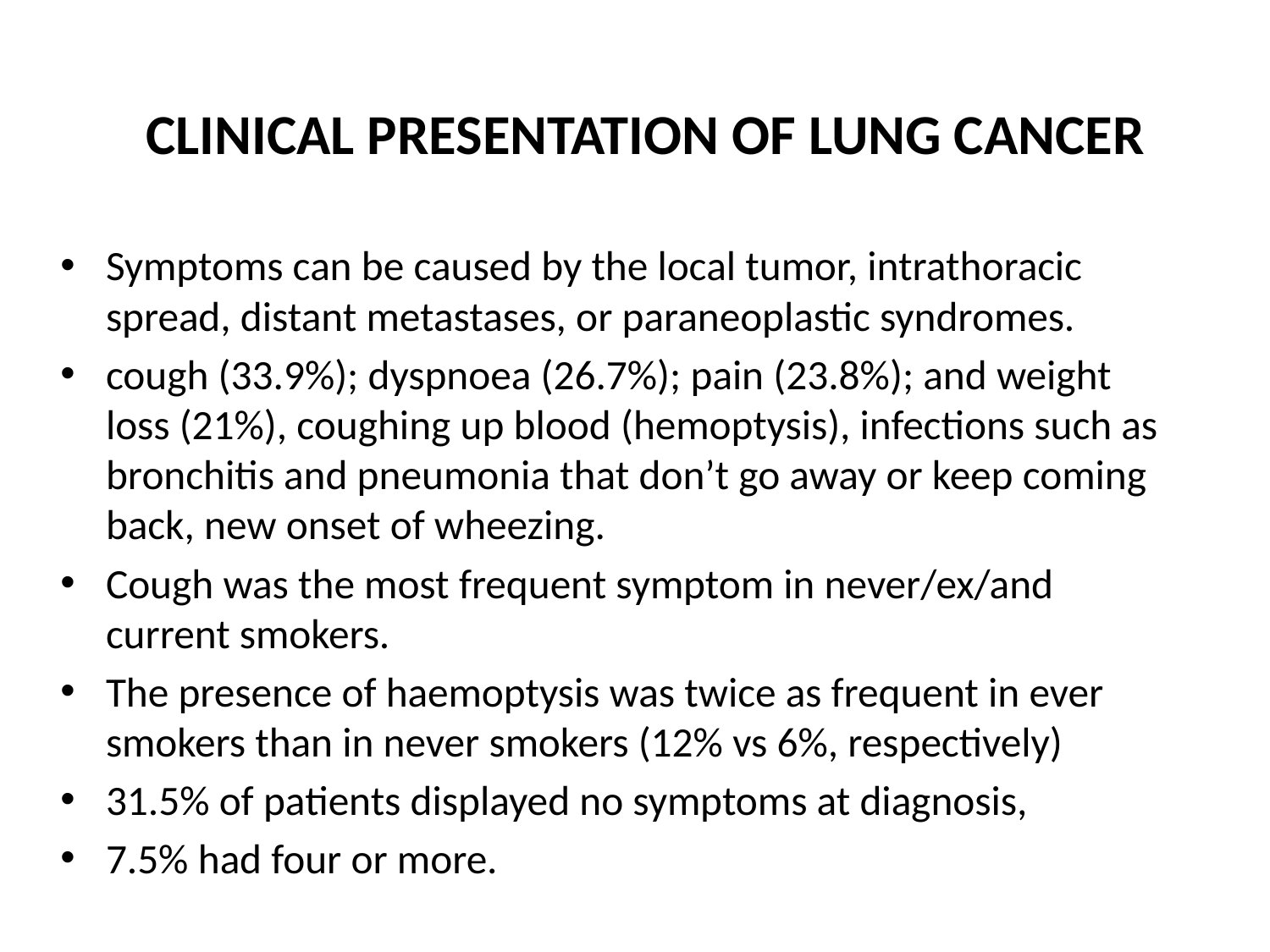

# CLINICAL PRESENTATION OF LUNG CANCER
Symptoms can be caused by the local tumor, intrathoracic spread, distant metastases, or paraneoplastic syndromes.
cough (33.9%); dyspnoea (26.7%); pain (23.8%); and weight loss (21%), coughing up blood (hemoptysis), infections such as bronchitis and pneumonia that don’t go away or keep coming back, new onset of wheezing.
Cough was the most frequent symptom in never/ex/and current smokers.
The presence of haemoptysis was twice as frequent in ever smokers than in never smokers (12% vs 6%, respectively)
31.5% of patients displayed no symptoms at diagnosis,
7.5% had four or more.